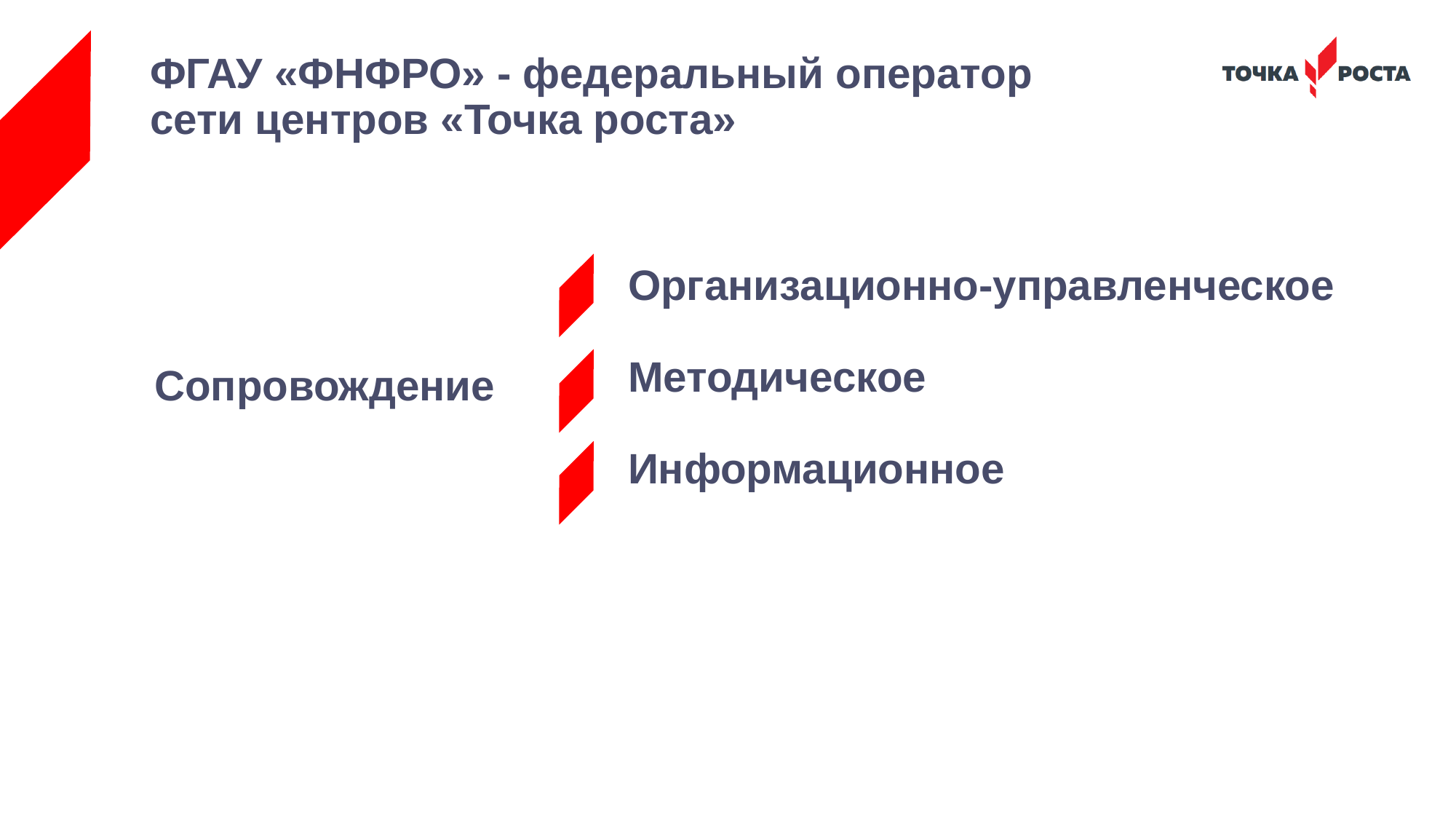

ФГАУ «ФНФРО» - федеральный оператор
сети центров «Точка роста»
Организационно-управленческое

Методическое

Информационное

Сопровождение